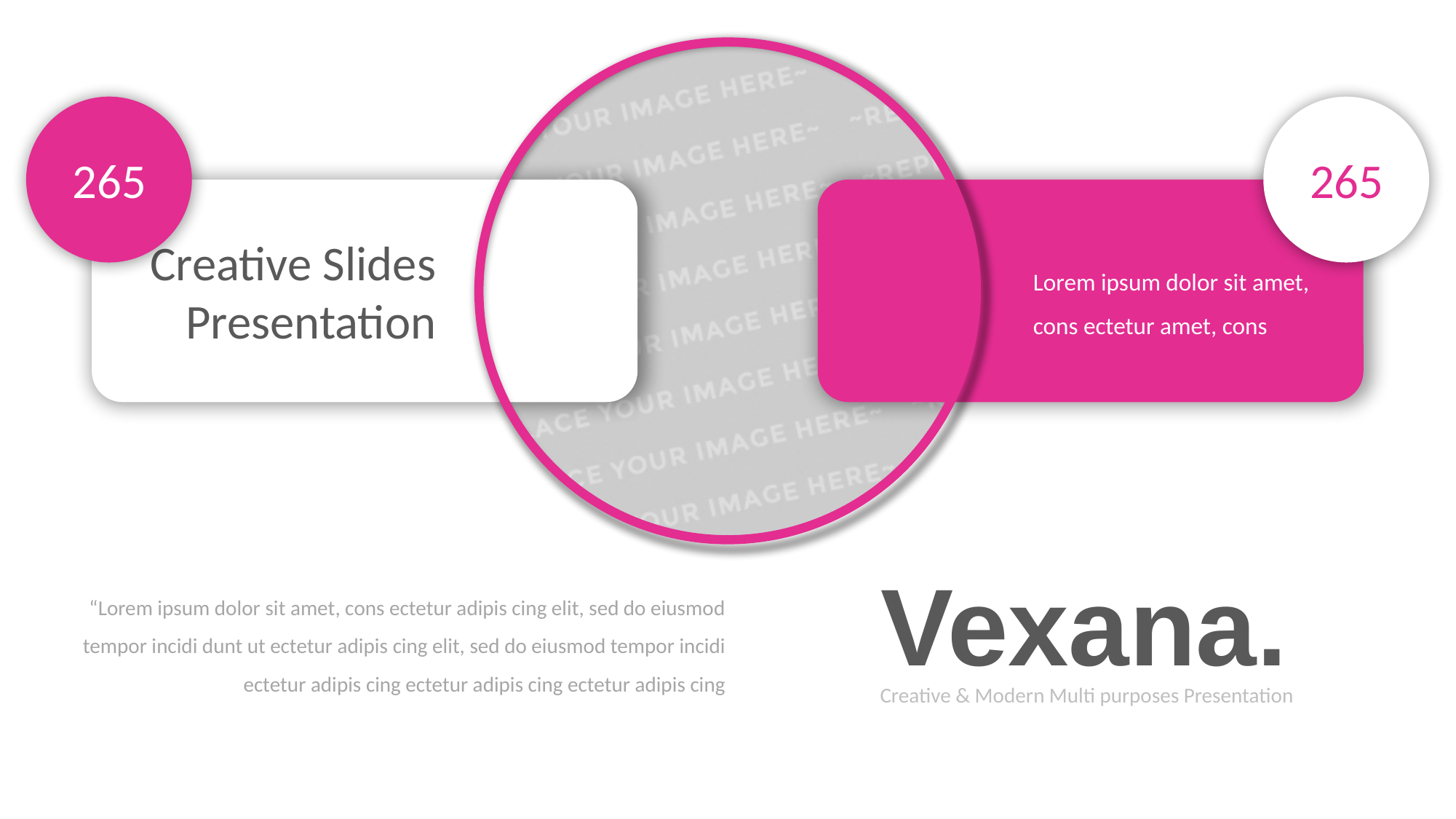

265
265

Creative Slides Presentation
Lorem ipsum dolor sit amet, cons ectetur amet, cons
Vexana.
“Lorem ipsum dolor sit amet, cons ectetur adipis cing elit, sed do eiusmod tempor incidi dunt ut ectetur adipis cing elit, sed do eiusmod tempor incidi ectetur adipis cing ectetur adipis cing ectetur adipis cing
Creative & Modern Multi purposes Presentation